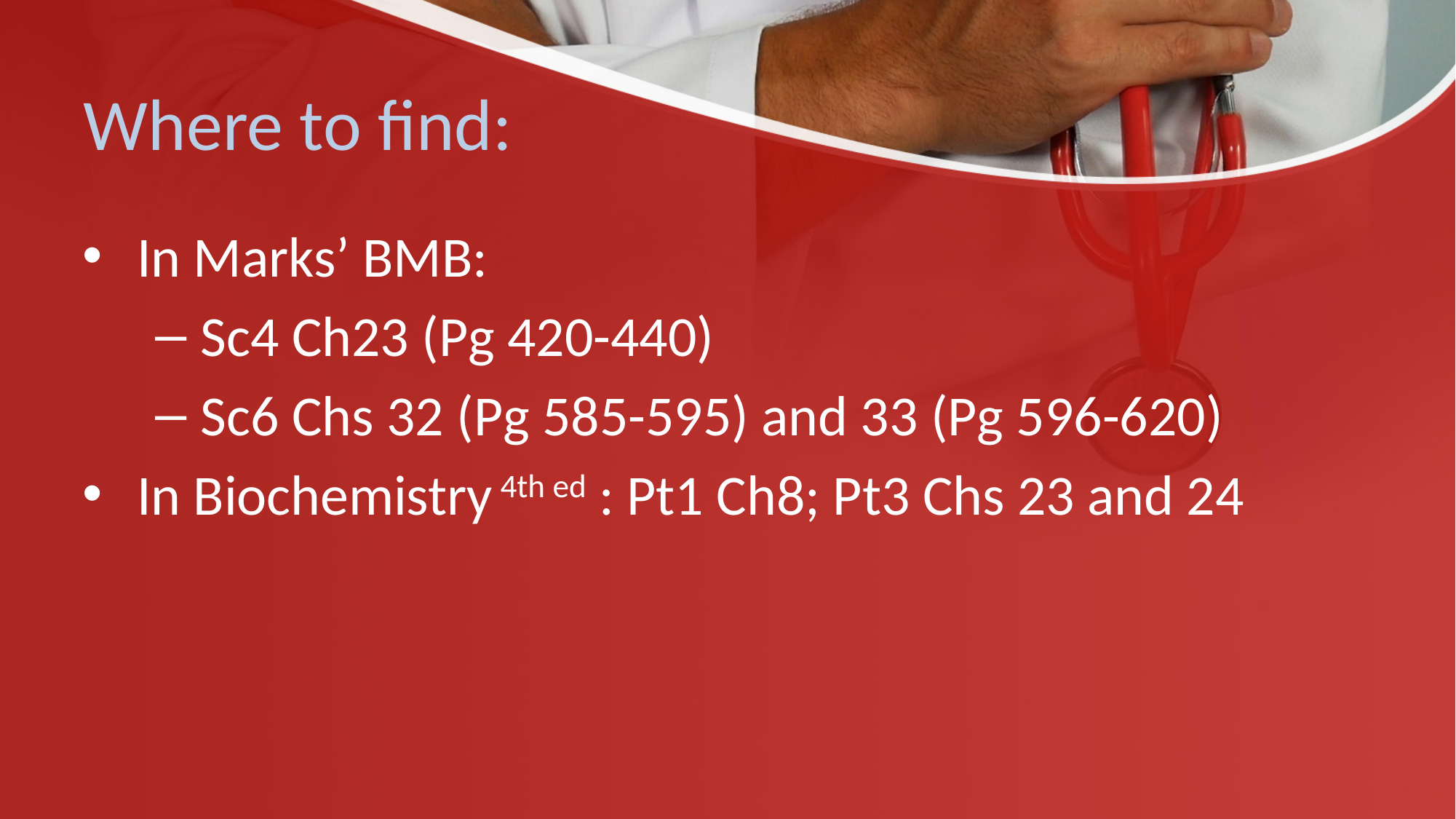

# Where to find:
In Marks’ BMB:
Sc4 Ch23 (Pg 420-440)
Sc6 Chs 32 (Pg 585-595) and 33 (Pg 596-620)
In Biochemistry 4th ed : Pt1 Ch8; Pt3 Chs 23 and 24